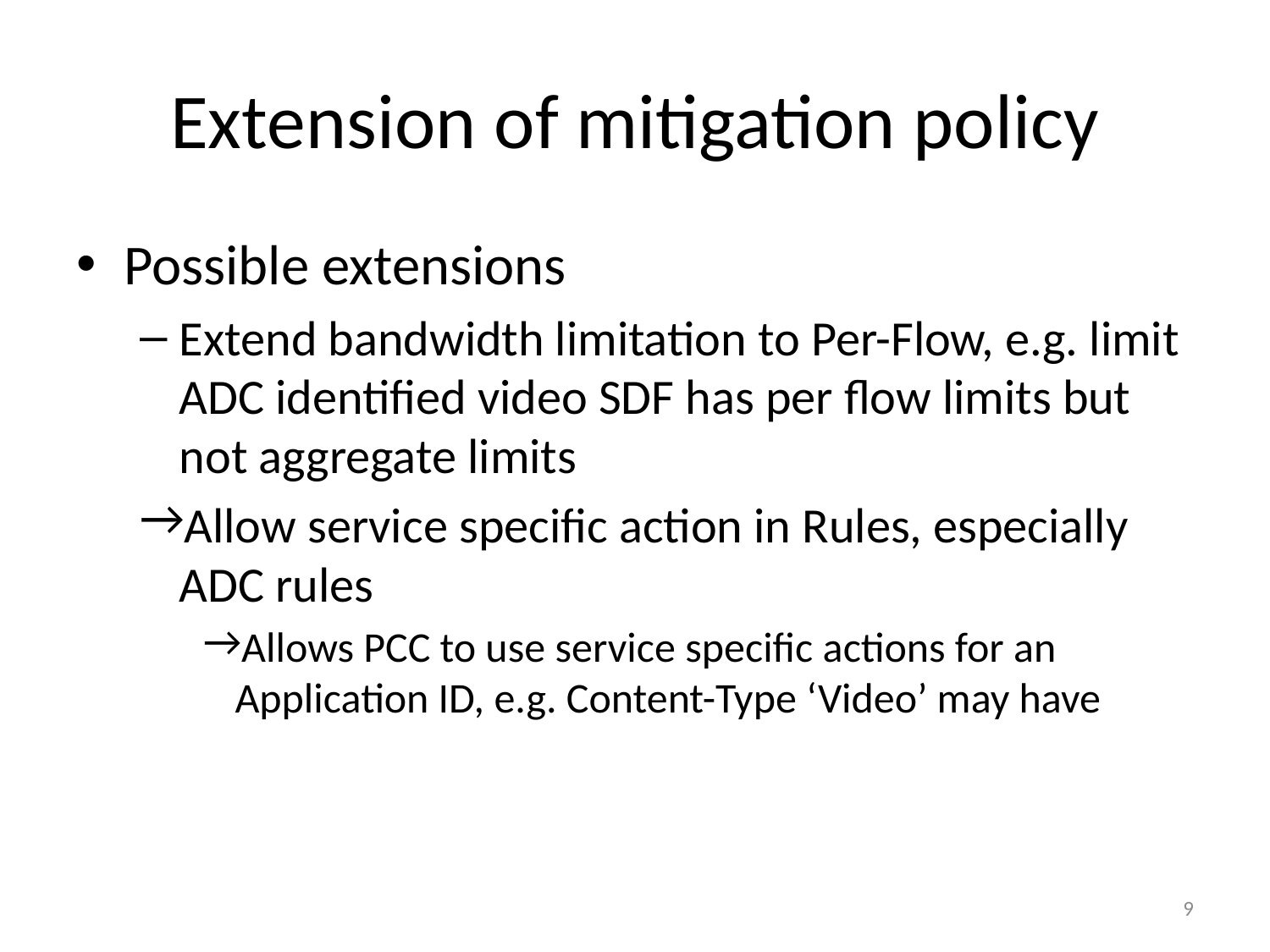

# Extension of mitigation policy
Possible extensions
Extend bandwidth limitation to Per-Flow, e.g. limit ADC identified video SDF has per flow limits but not aggregate limits
Allow service specific action in Rules, especially ADC rules
Allows PCC to use service specific actions for an Application ID, e.g. Content-Type ‘Video’ may have

9